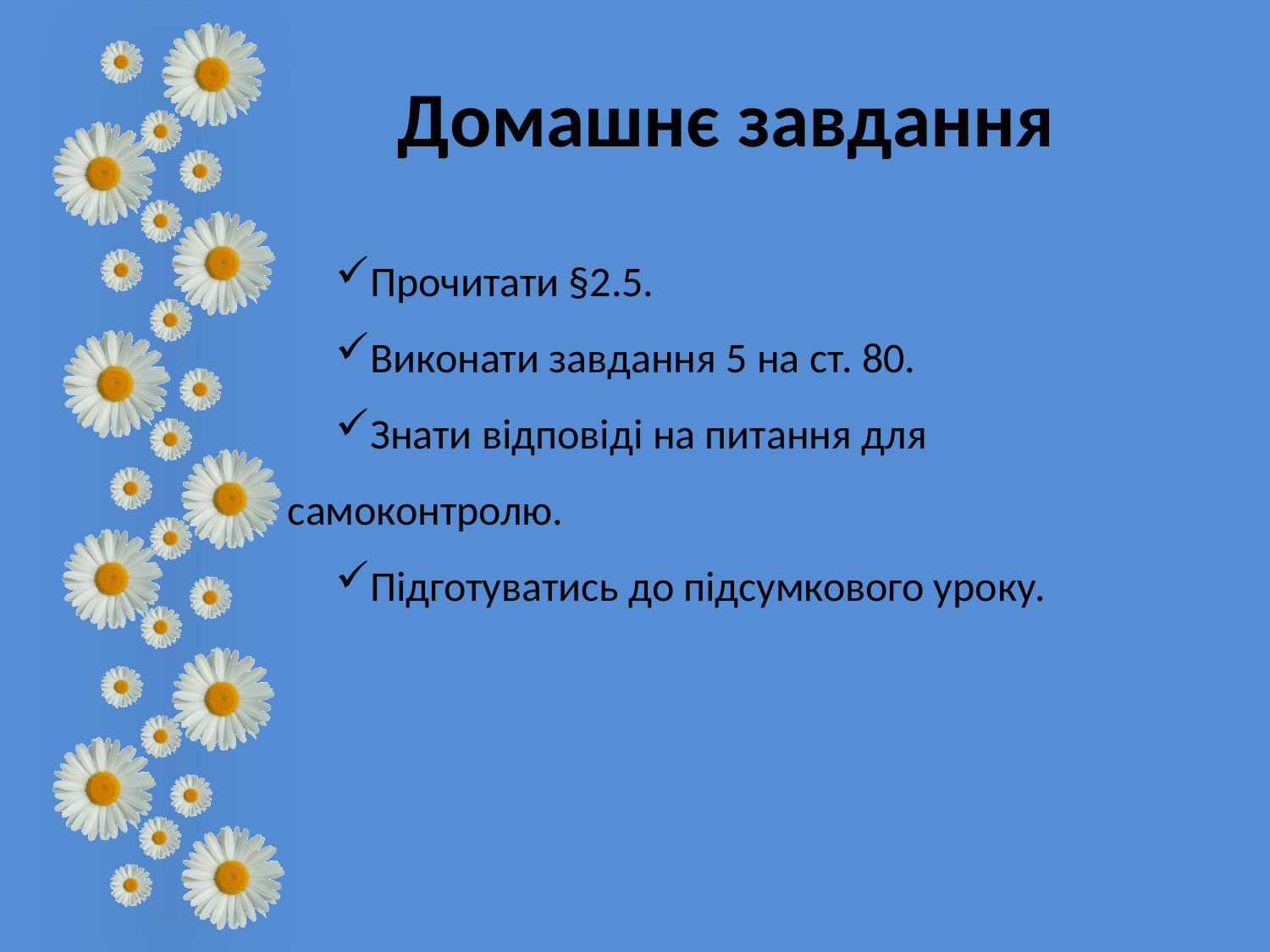

# Домашнє завдання
Прочитати §2.5.
Виконати завдання 5 на ст. 80.
Знати відповіді на питання для самоконтролю.
Підготуватись до підсумкового уроку.